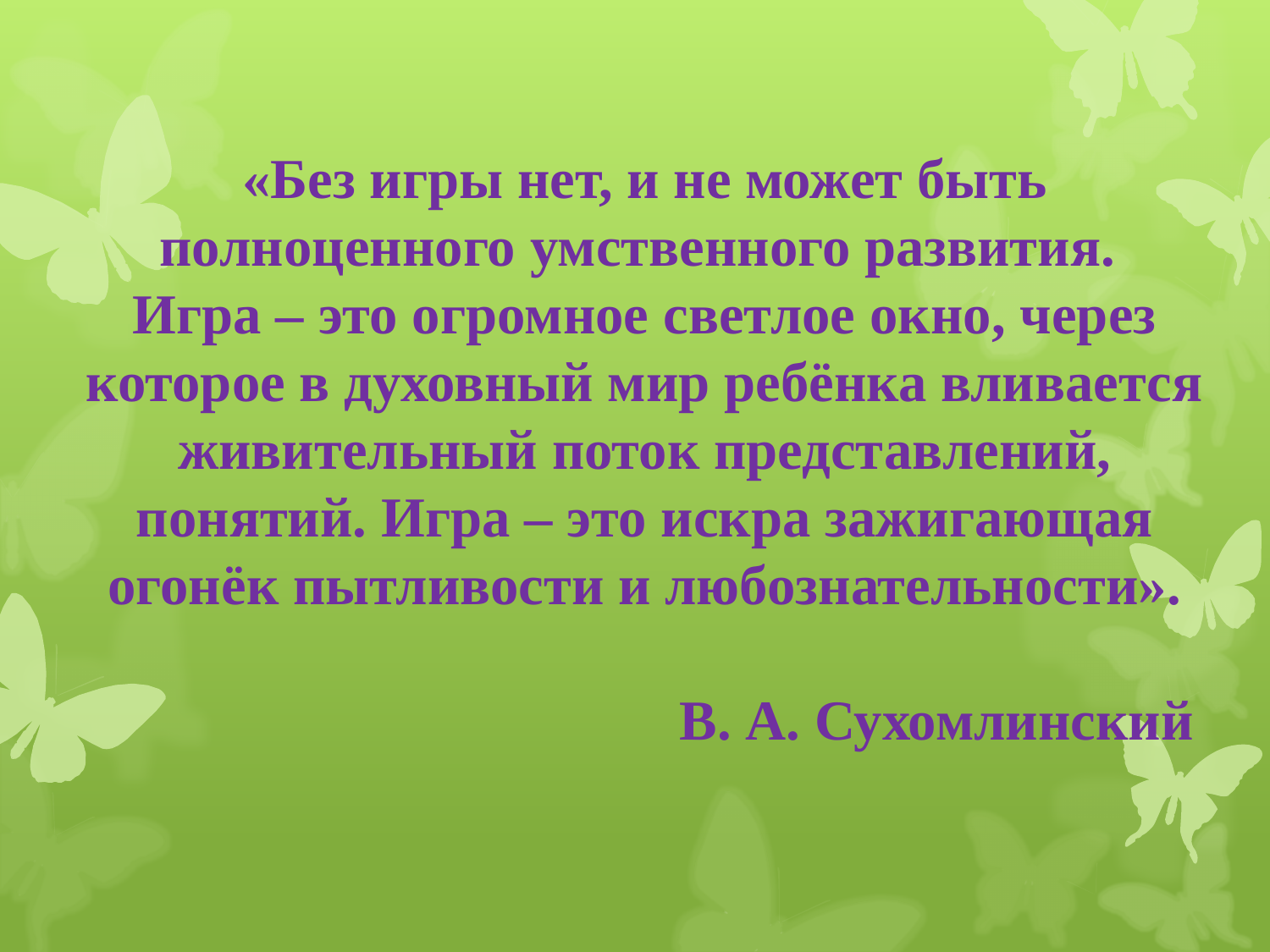

«Без игры нет, и не может быть полноценного умственного развития.
Игра – это огромное светлое окно, через которое в духовный мир ребёнка вливается живительный поток представлений, понятий. Игра – это искра зажигающая огонёк пытливости и любознательности».

В. А. Сухомлинский